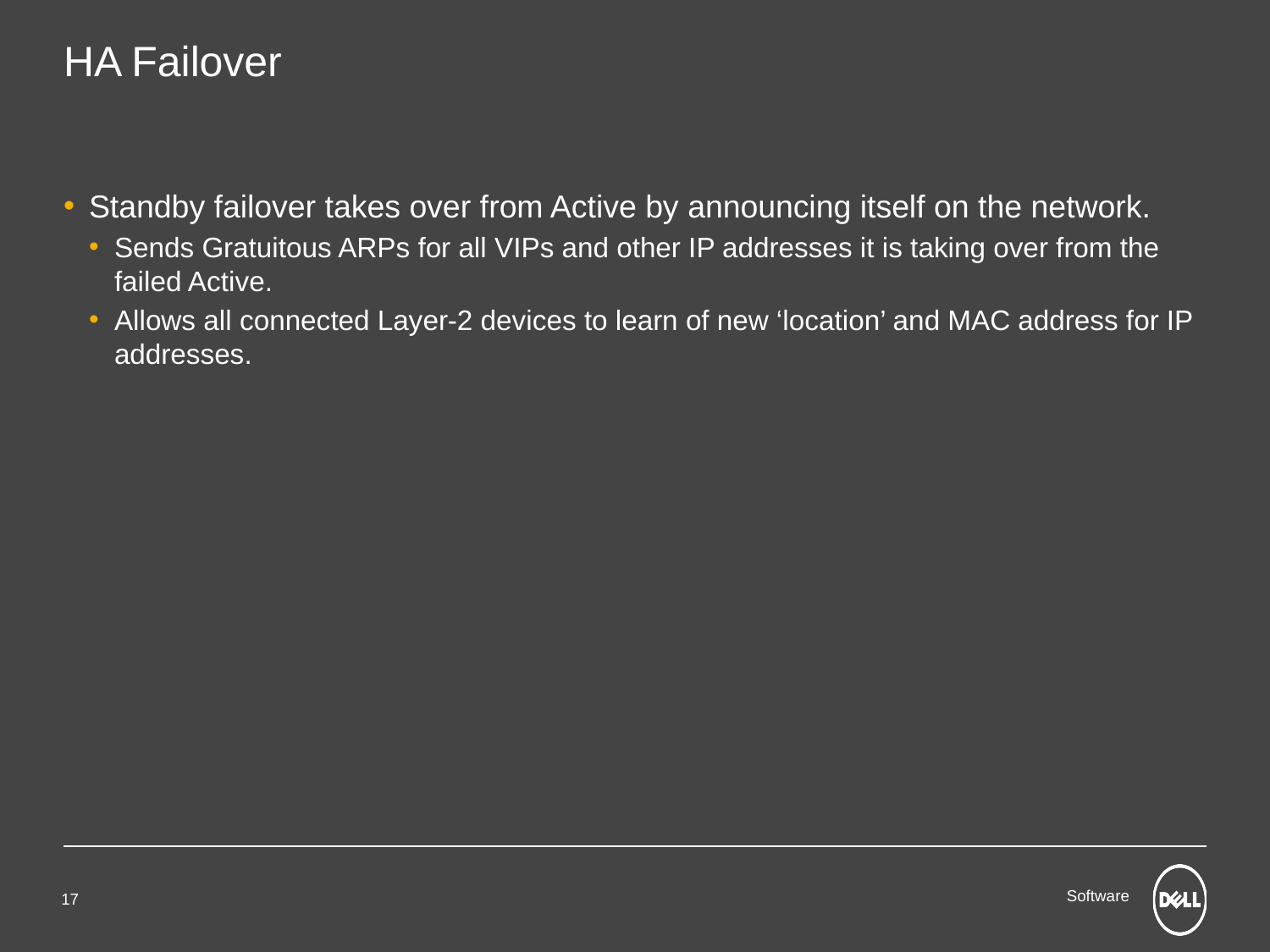

# HA Failover
Standby failover takes over from Active by announcing itself on the network.
Sends Gratuitous ARPs for all VIPs and other IP addresses it is taking over from the failed Active.
Allows all connected Layer-2 devices to learn of new ‘location’ and MAC address for IP addresses.